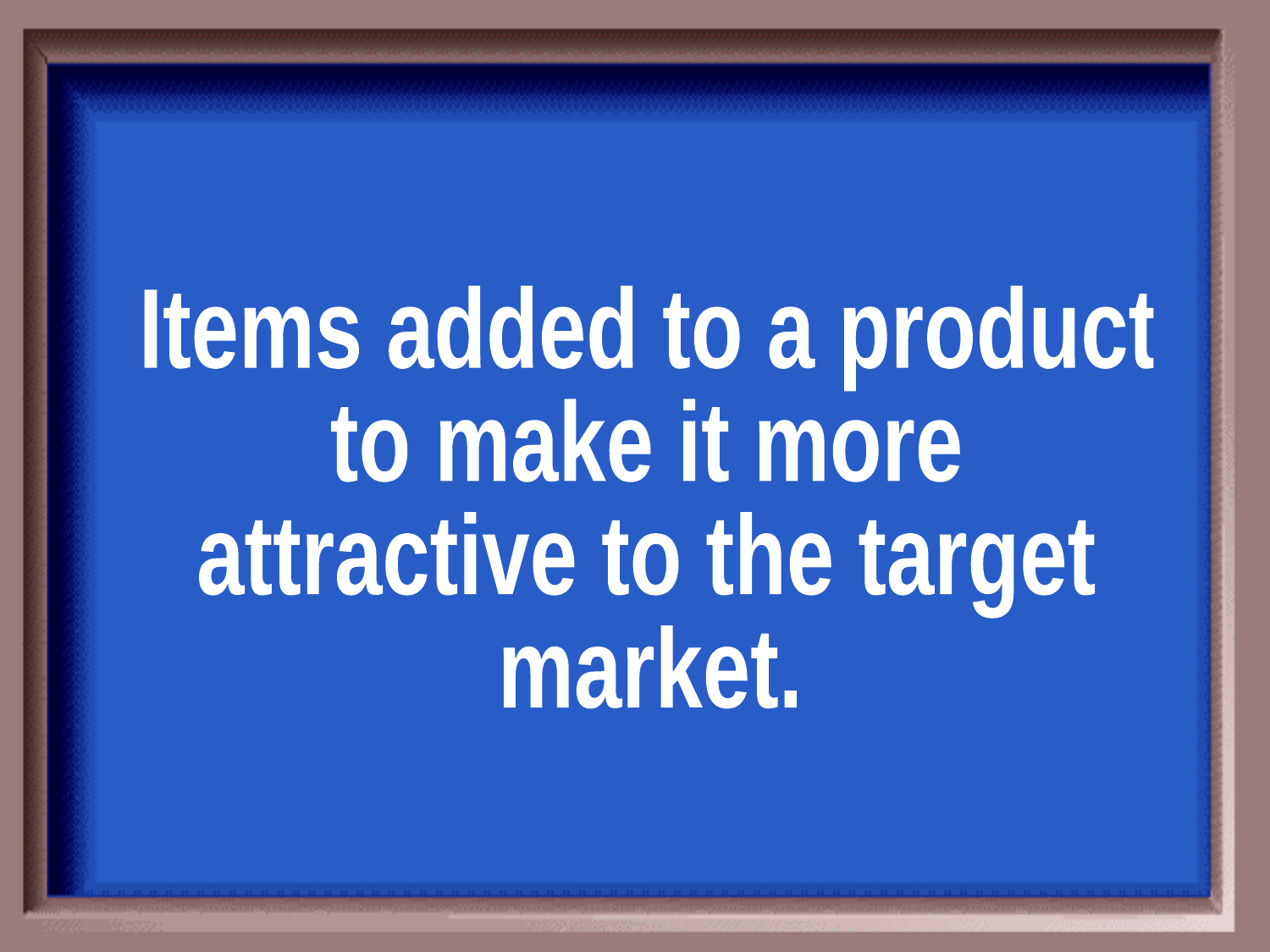

Items added to a product
to make it more
attractive to the target
market.